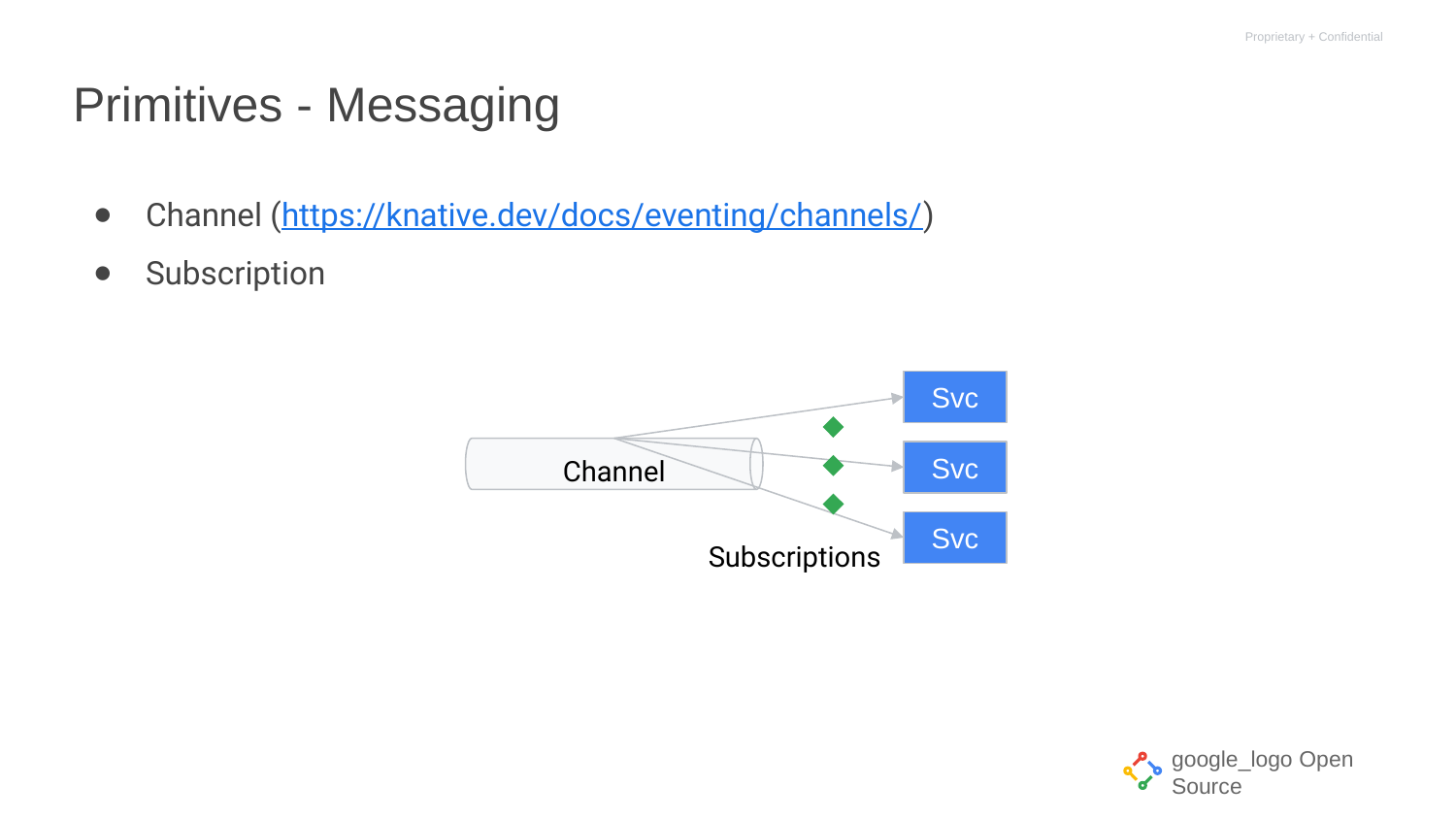

# Primitives - Messaging
Channel (https://knative.dev/docs/eventing/channels/)
Subscription

Svc

Channel
Svc

Svc
Subscriptions